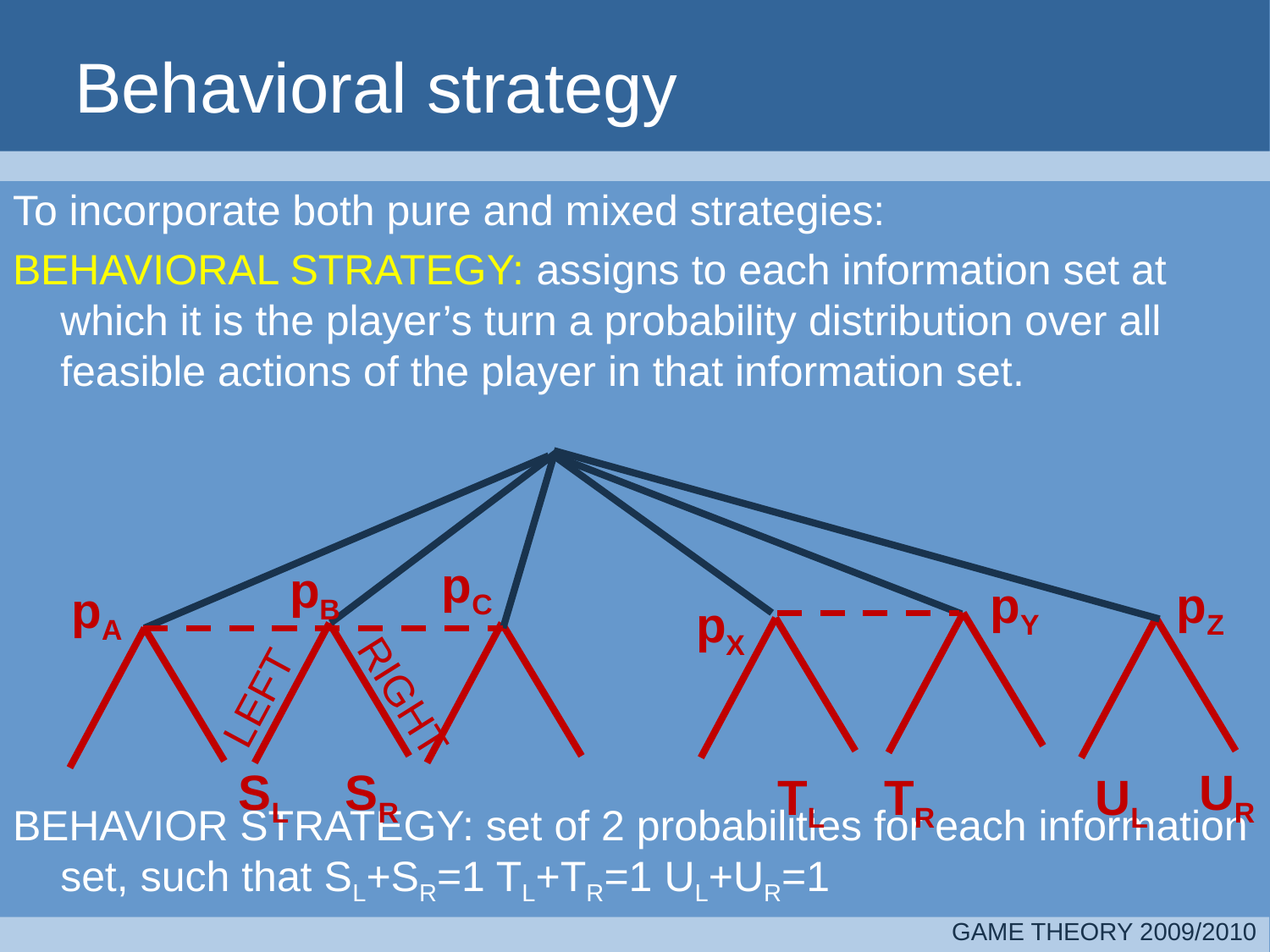

Behavioral strategy
To incorporate both pure and mixed strategies:
BEHAVIORAL STRATEGY: assigns to each information set at which it is the player’s turn a probability distribution over all feasible actions of the player in that information set.

BEHAVIOR STRATEGY: set of 2 probabilities for each information set, such that SL+SR=1 TL+TR=1 UL+UR=1
pC
pB
pY
pZ
pA
pX
LEFT
RIGHT
SL
SR
UR
TL
TR
UL
GAME THEORY 2009/2010